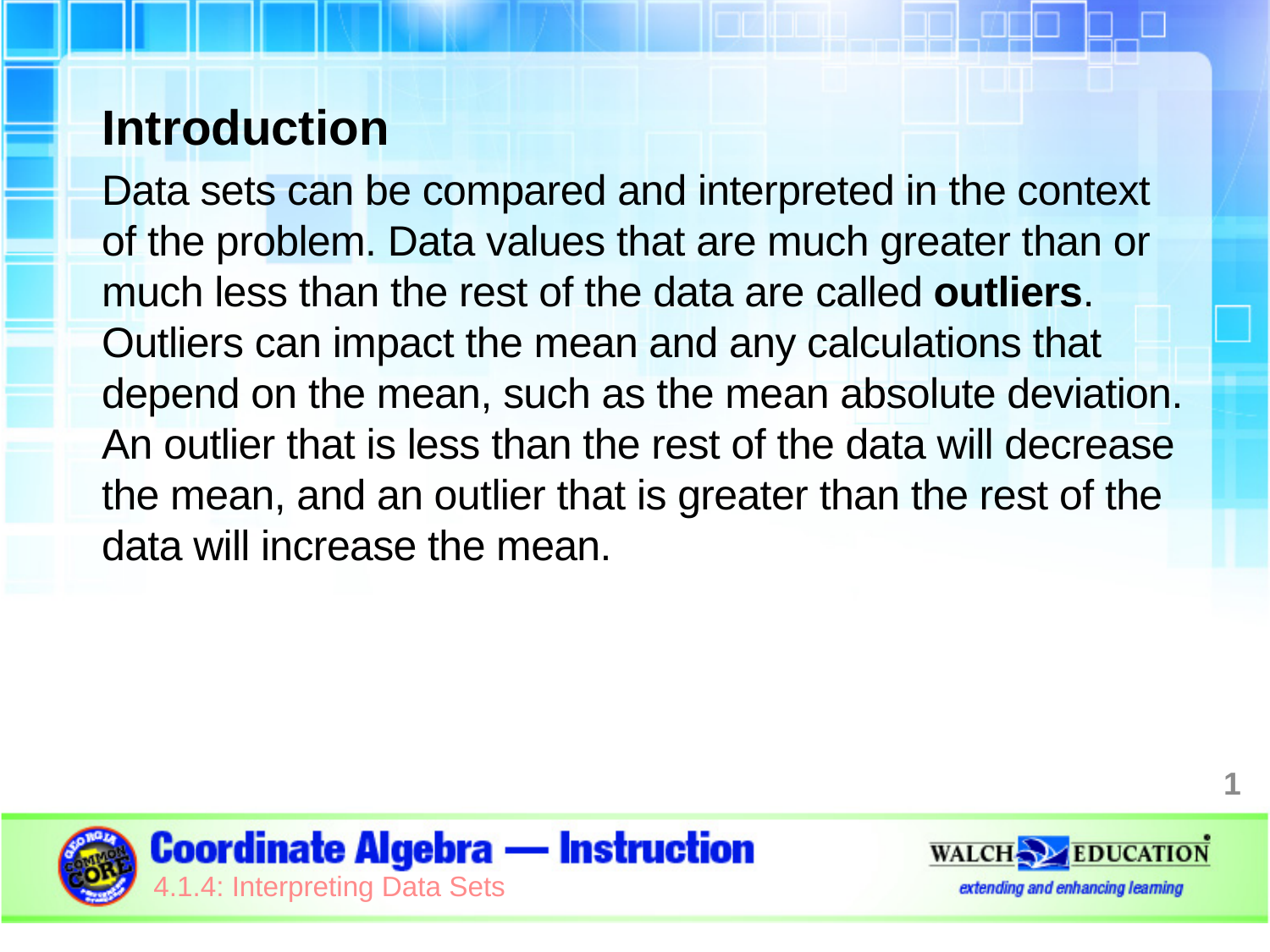

Introduction
Data sets can be compared and interpreted in the context of the problem. Data values that are much greater than or much less than the rest of the data are called outliers. Outliers can impact the mean and any calculations that depend on the mean, such as the mean absolute deviation. An outlier that is less than the rest of the data will decrease the mean, and an outlier that is greater than the rest of the data will increase the mean.
1
4.1.4: Interpreting Data Sets